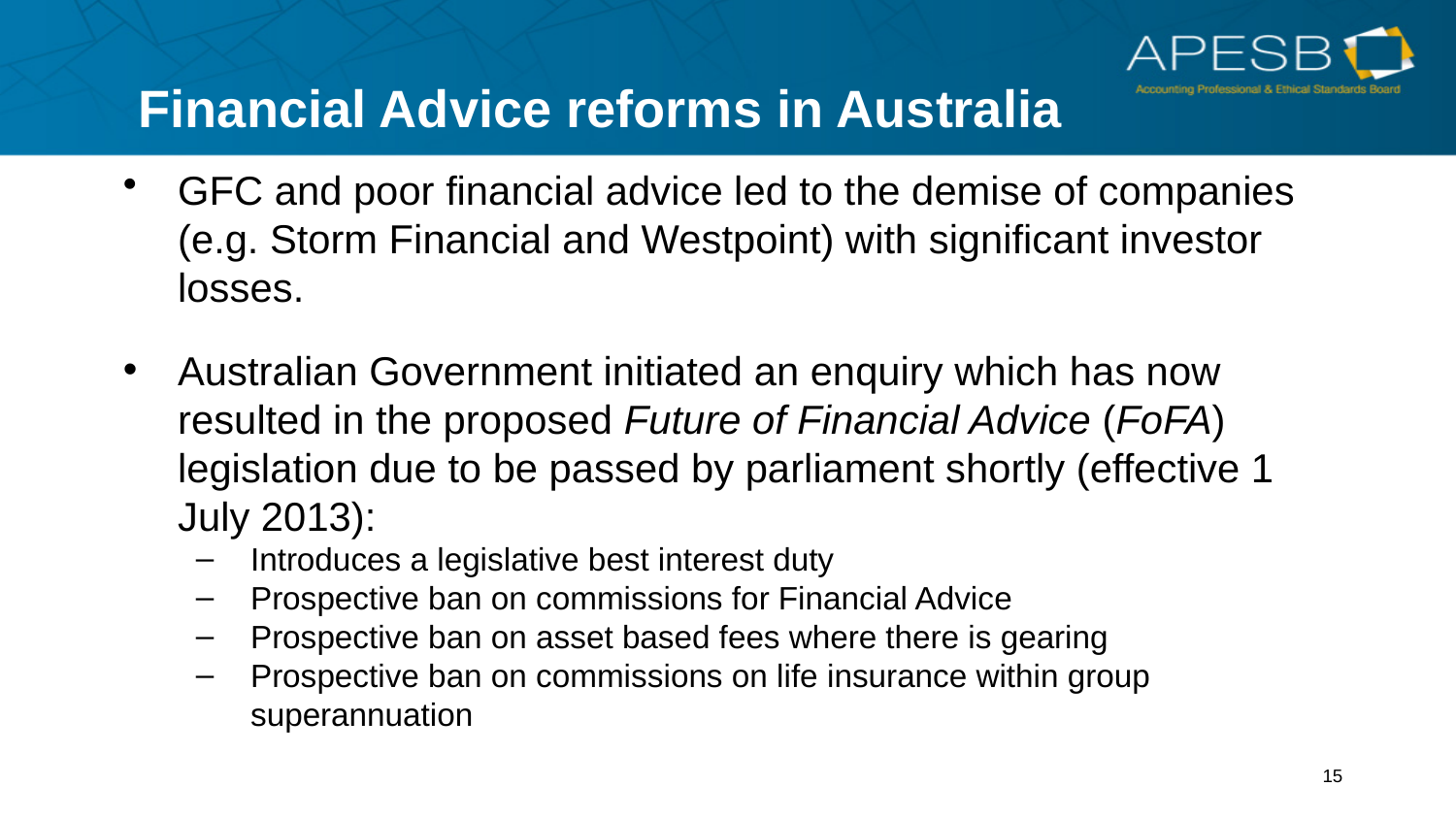

# Financial Advice reforms in Australia
GFC and poor financial advice led to the demise of companies (e.g. Storm Financial and Westpoint) with significant investor losses.

Australian Government initiated an enquiry which has now resulted in the proposed Future of Financial Advice (FoFA) legislation due to be passed by parliament shortly (effective 1 July 2013):
Introduces a legislative best interest duty
Prospective ban on commissions for Financial Advice
Prospective ban on asset based fees where there is gearing
Prospective ban on commissions on life insurance within group superannuation